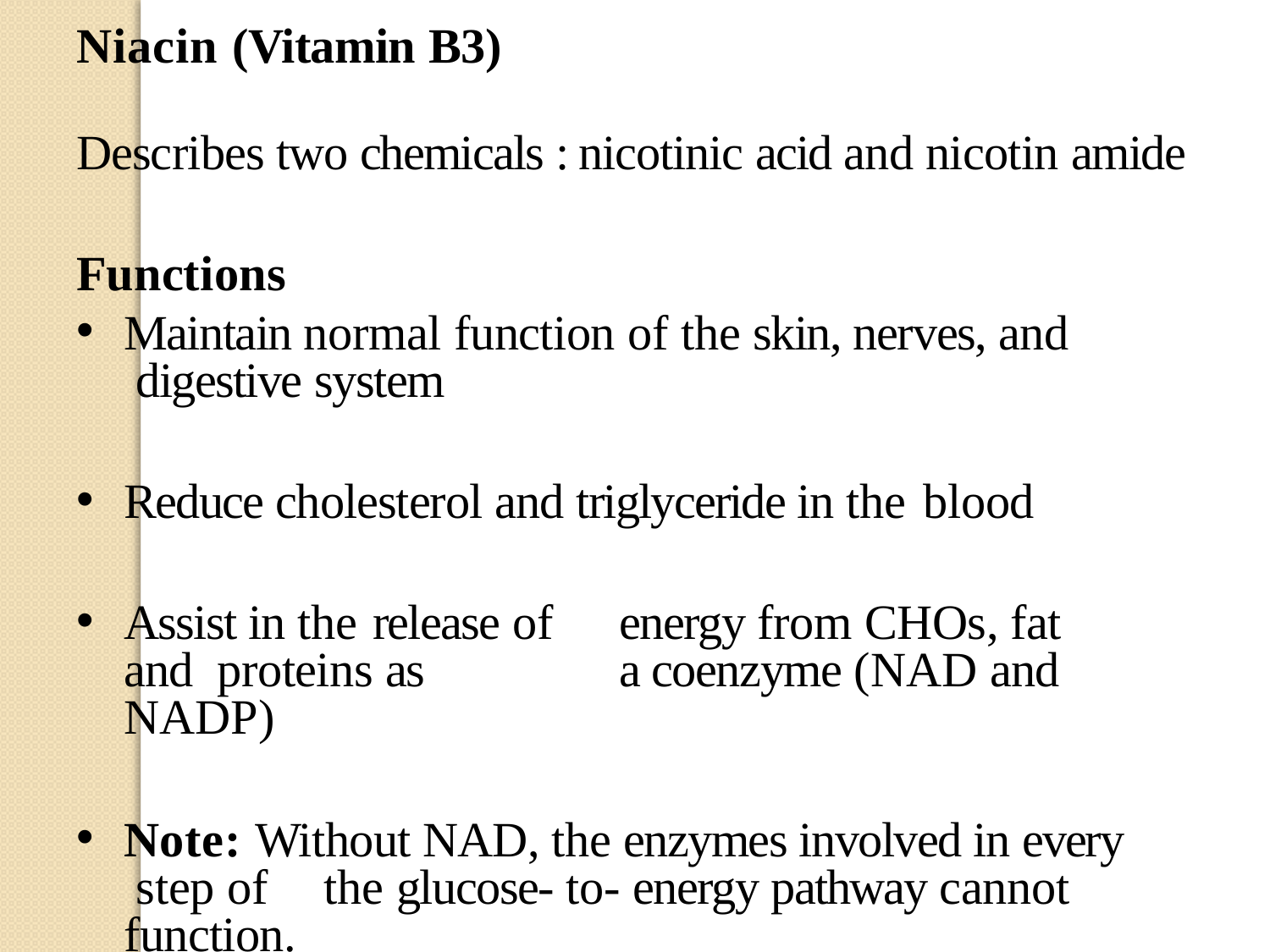

Niacin (Vitamin B3)
Describes two chemicals : nicotinic acid and nicotin amide

Functions
Maintain normal function of the skin, nerves, and  digestive system

Reduce cholesterol and triglyceride in the blood

Assist in the release of	energy from CHOs, fat and  proteins as	a coenzyme (NAD and NADP)

Note: Without NAD, the enzymes involved in every  step of	the glucose- to- energy pathway cannot  function.